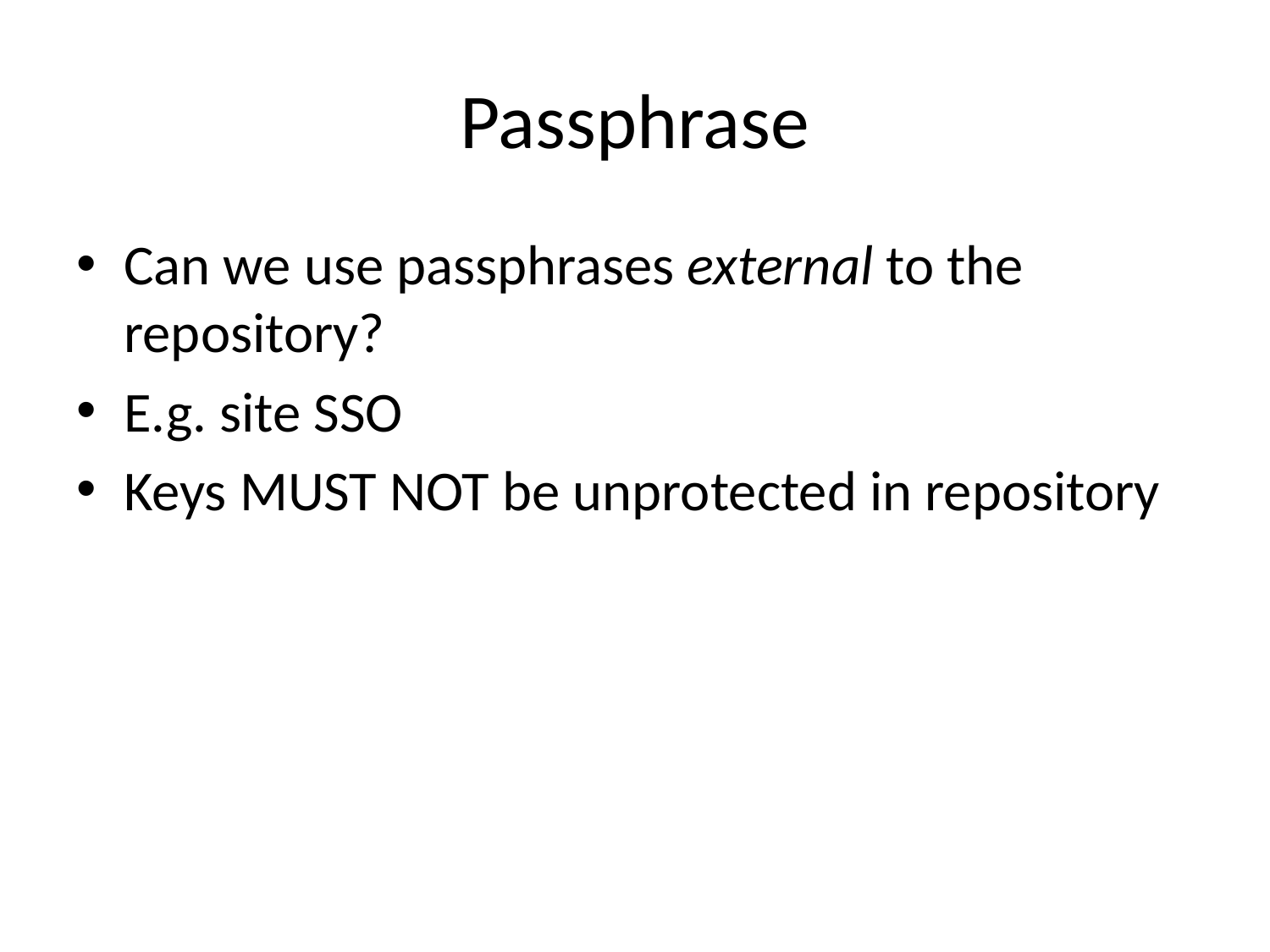

# Passphrase
Can we use passphrases external to the repository?
E.g. site SSO
Keys MUST NOT be unprotected in repository